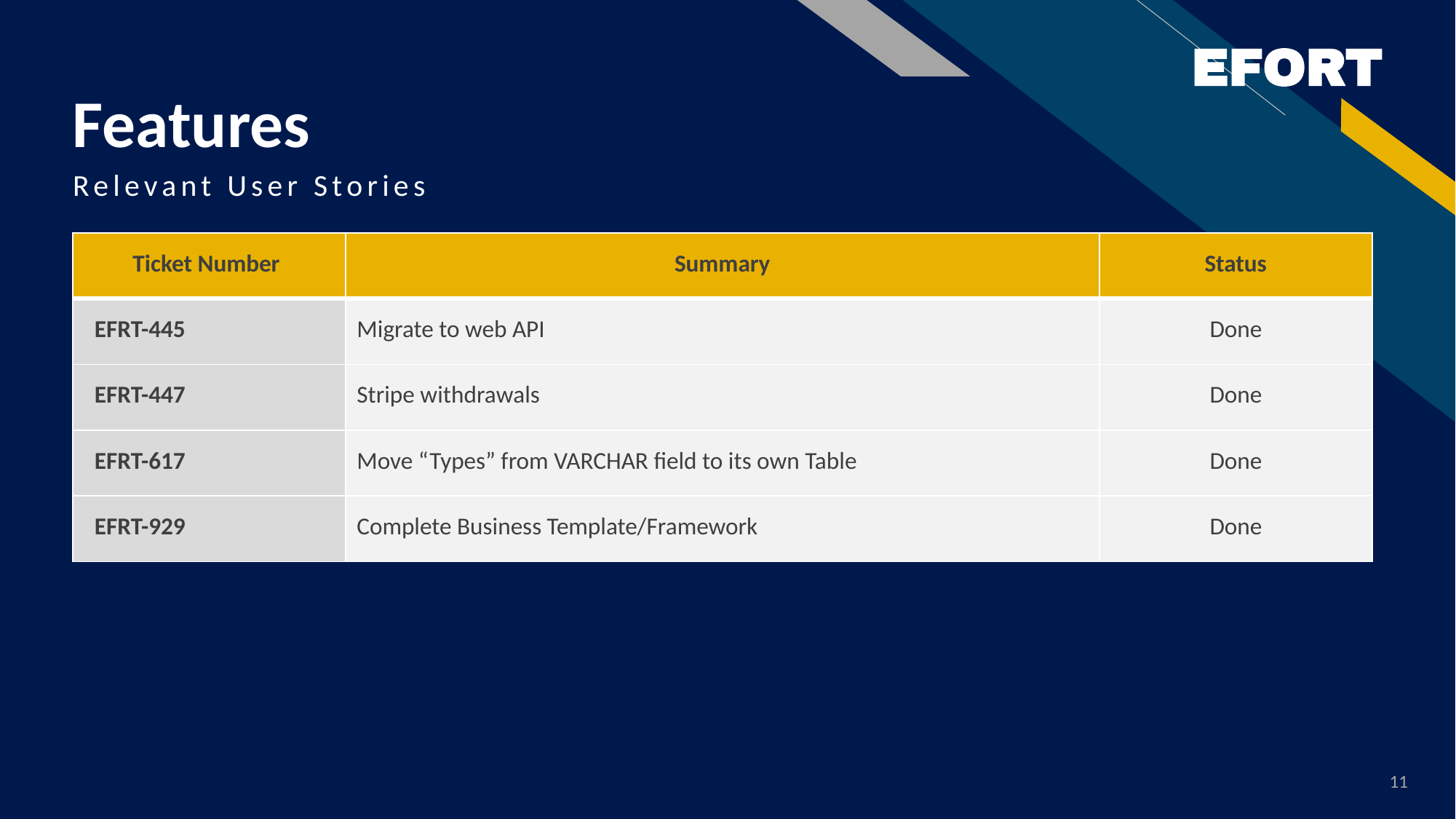

# Features
Relevant User Stories
| Ticket Number | Summary | Status |
| --- | --- | --- |
| EFRT-445 | Migrate to web API | Done |
| EFRT-447 | Stripe withdrawals | Done |
| EFRT-617 | Move “Types” from VARCHAR field to its own Table | Done |
| EFRT-929 | Complete Business Template/Framework | Done |
11